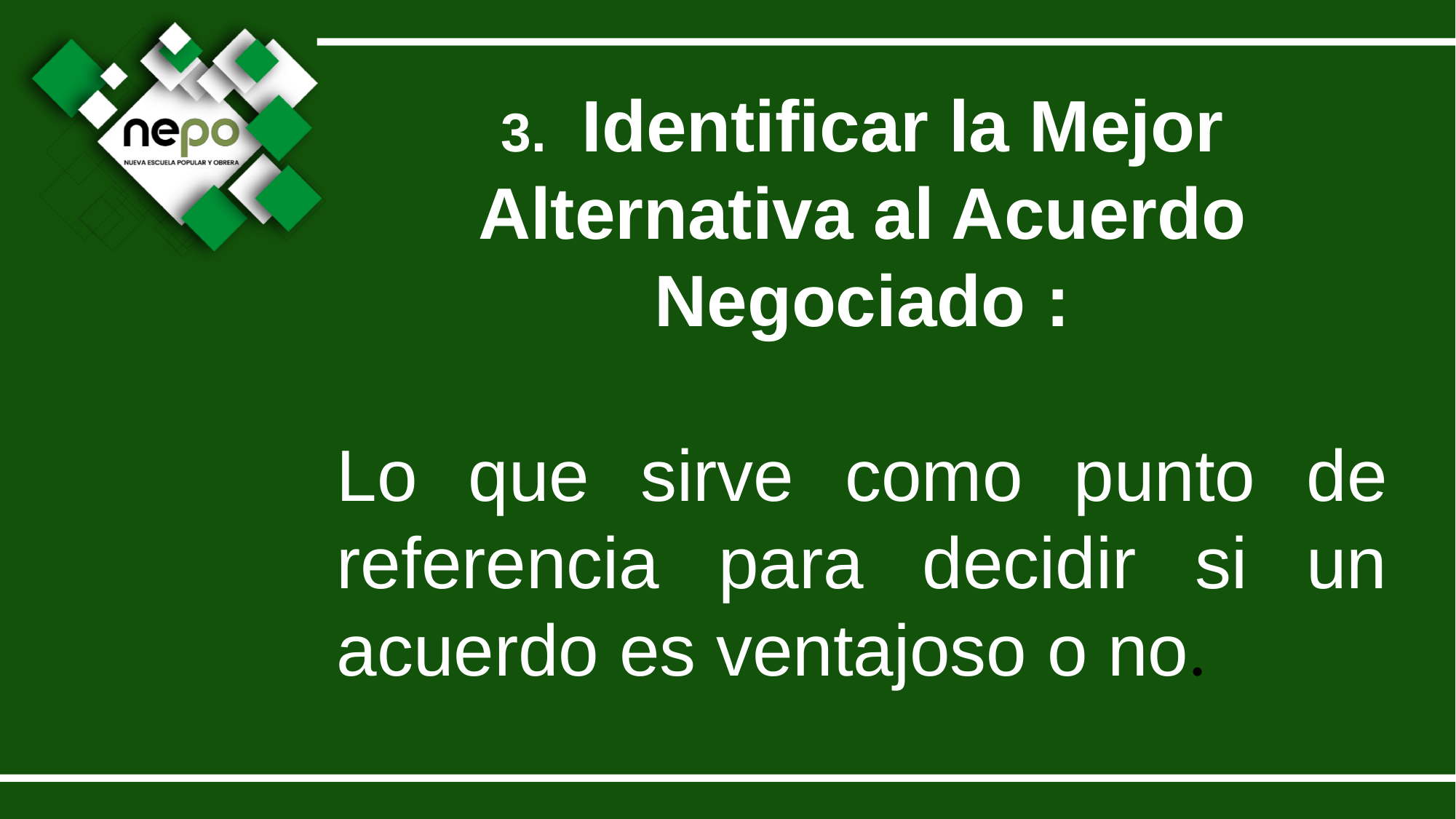

3.  Identificar la Mejor Alternativa al Acuerdo Negociado :

Lo que sirve como punto de referencia para decidir si un acuerdo es ventajoso o no.